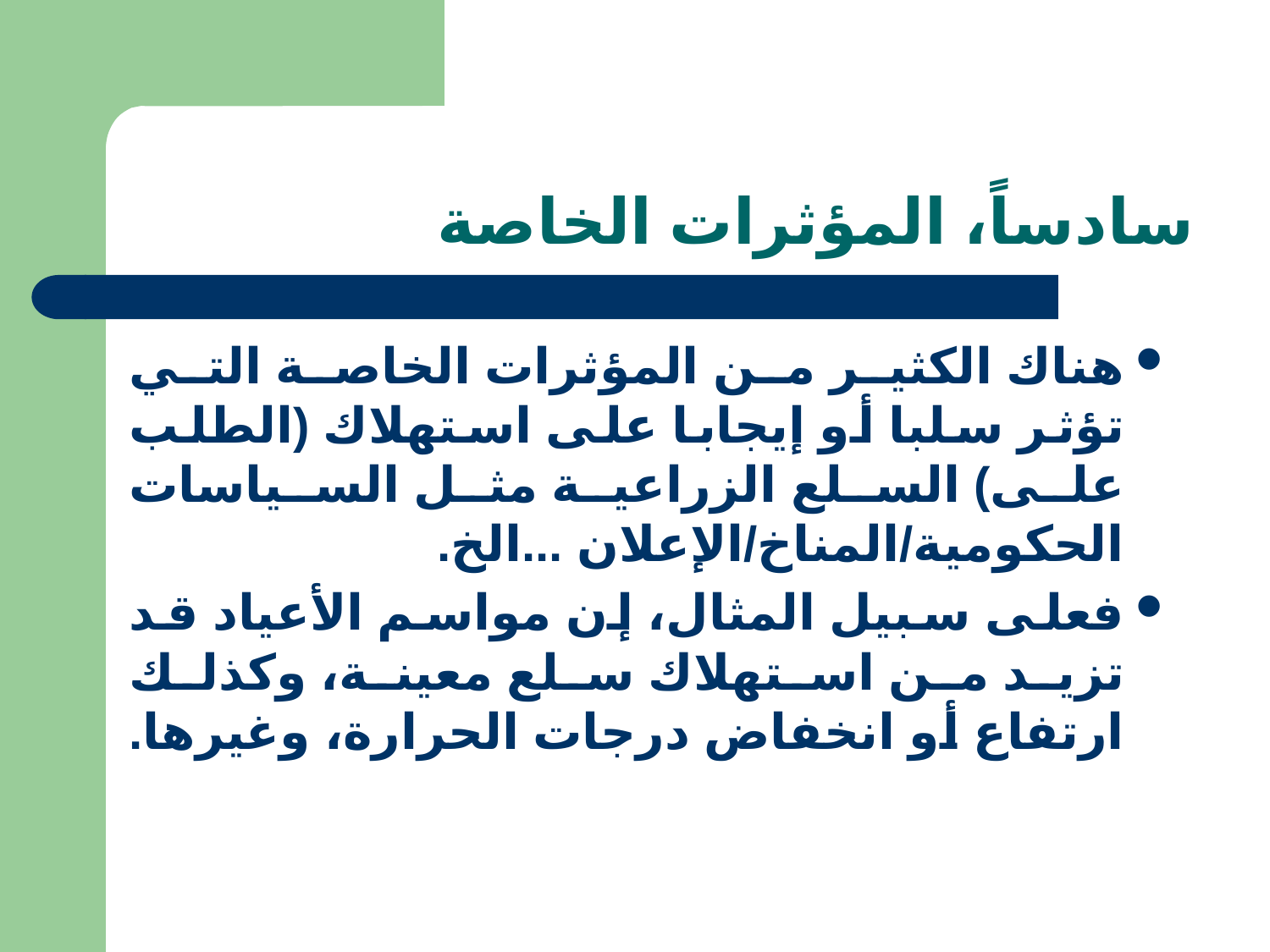

# سادساً، المؤثرات الخاصة
هناك الكثير من المؤثرات الخاصة التي تؤثر سلبا أو إيجابا على استهلاك (الطلب على) السلع الزراعية مثل السياسات الحكومية/المناخ/الإعلان ...الخ.
فعلى سبيل المثال، إن مواسم الأعياد قد تزيد من استهلاك سلع معينة، وكذلك ارتفاع أو انخفاض درجات الحرارة، وغيرها.